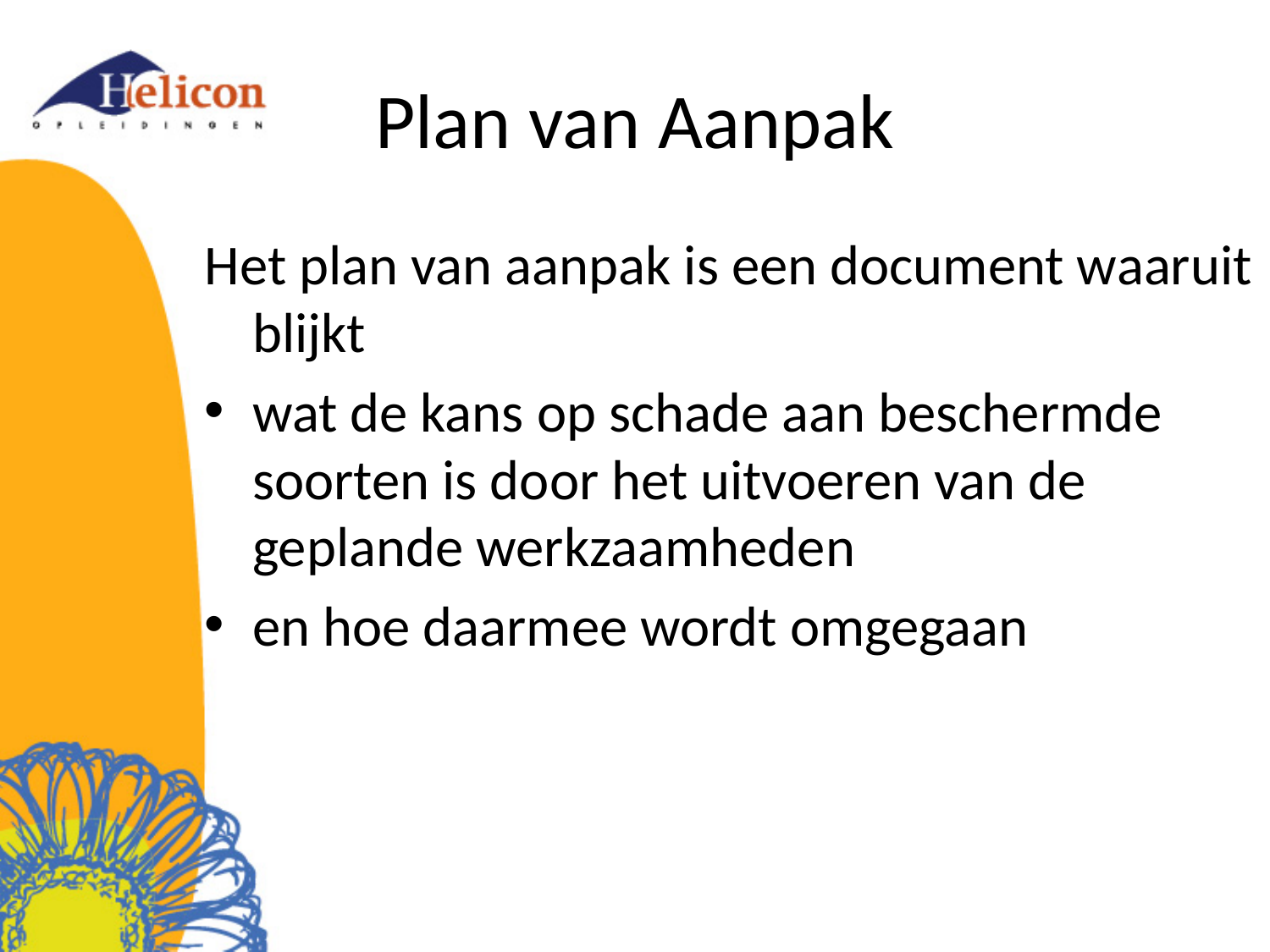

# Plan van Aanpak
Het plan van aanpak is een document waaruit blijkt
wat de kans op schade aan beschermde soorten is door het uitvoeren van de geplande werkzaamheden
en hoe daarmee wordt omgegaan